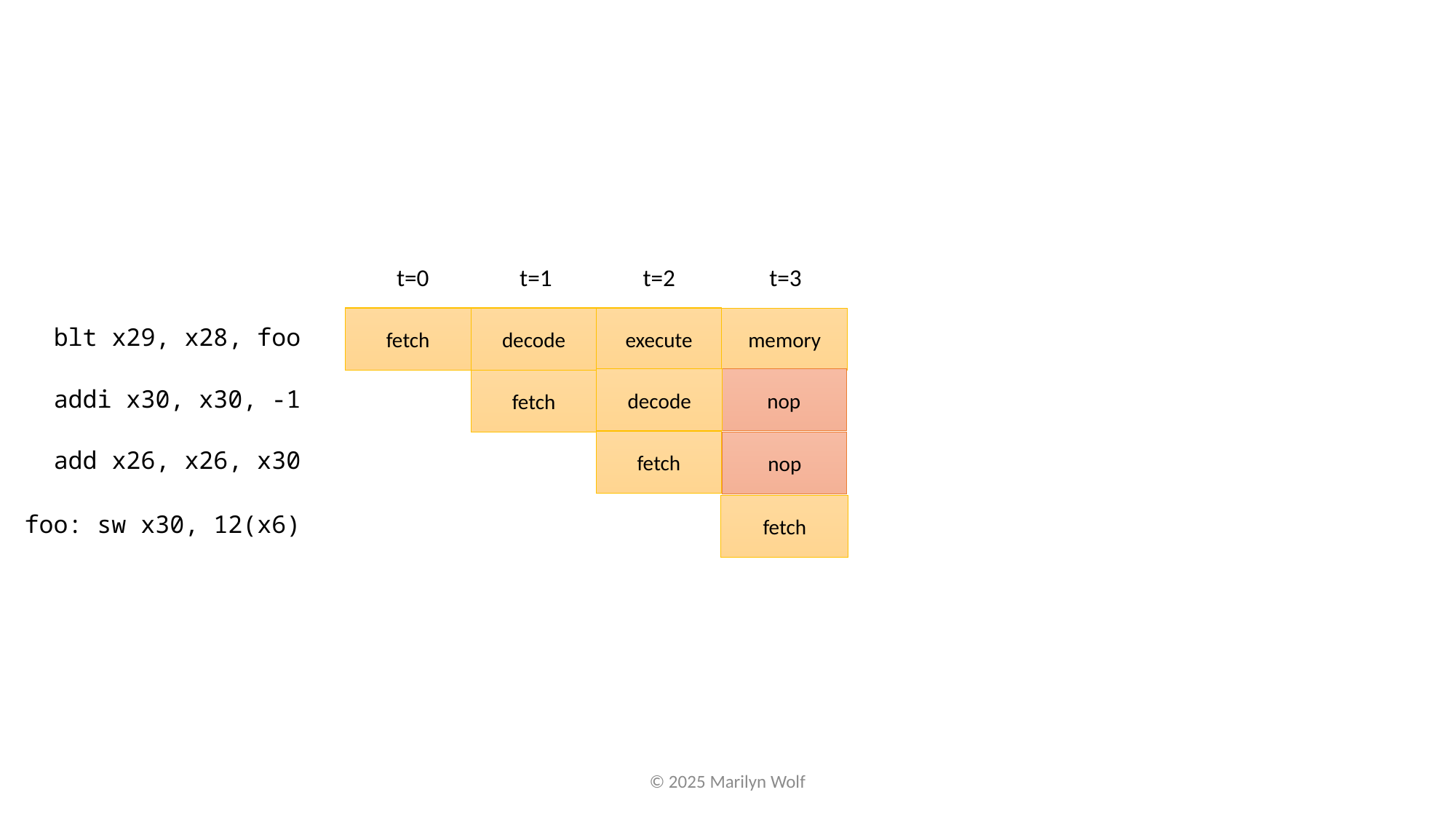

t=0
t=1
t=2
t=3
execute
fetch
decode
memory
blt x29, x28, foo
decode
nop
fetch
addi x30, x30, -1
fetch
nop
add x26, x26, x30
fetch
foo: sw x30, 12(x6)
© 2025 Marilyn Wolf